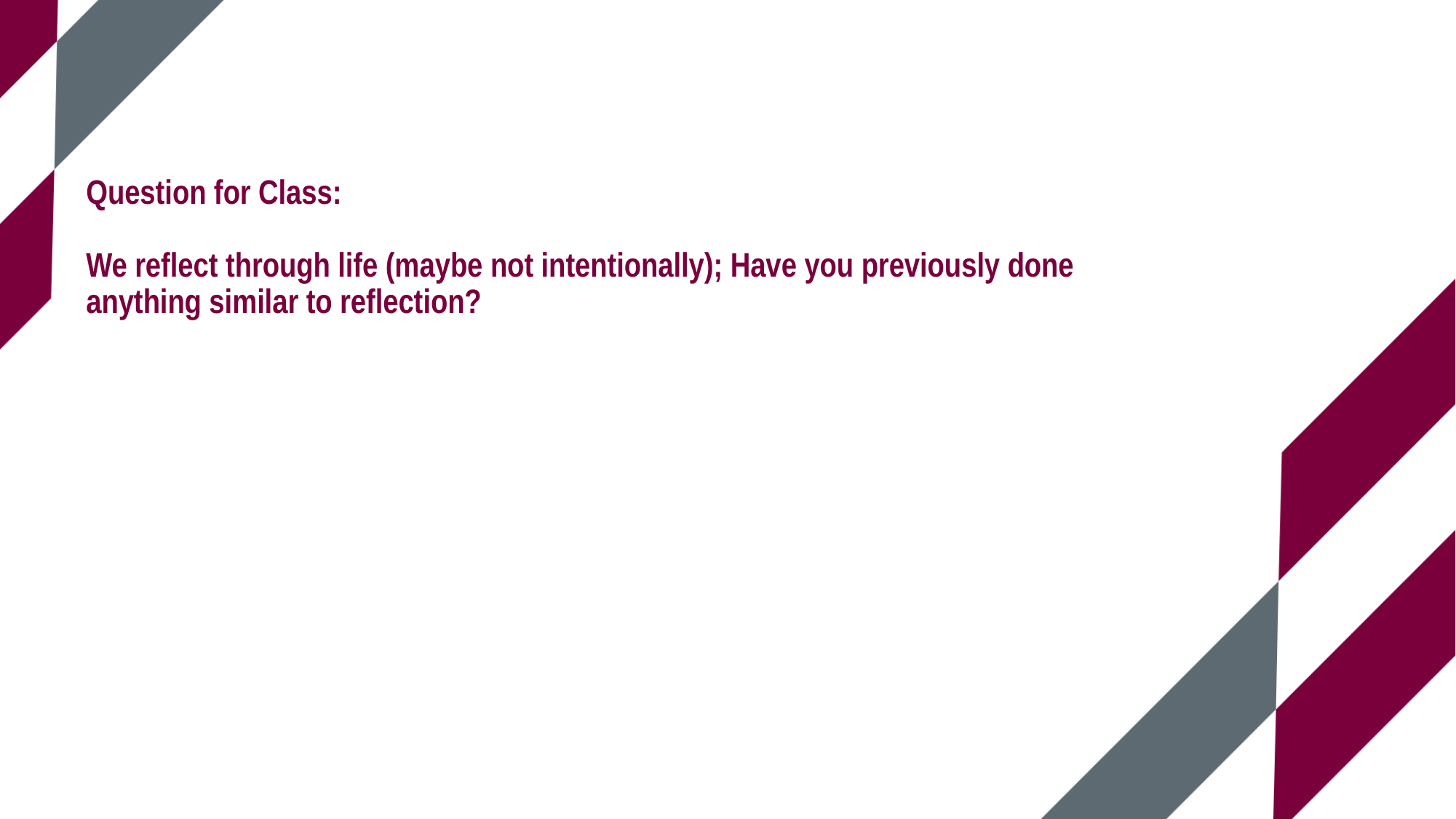

# Question for Class: We reflect through life (maybe not intentionally); Have you previously done anything similar to reflection?